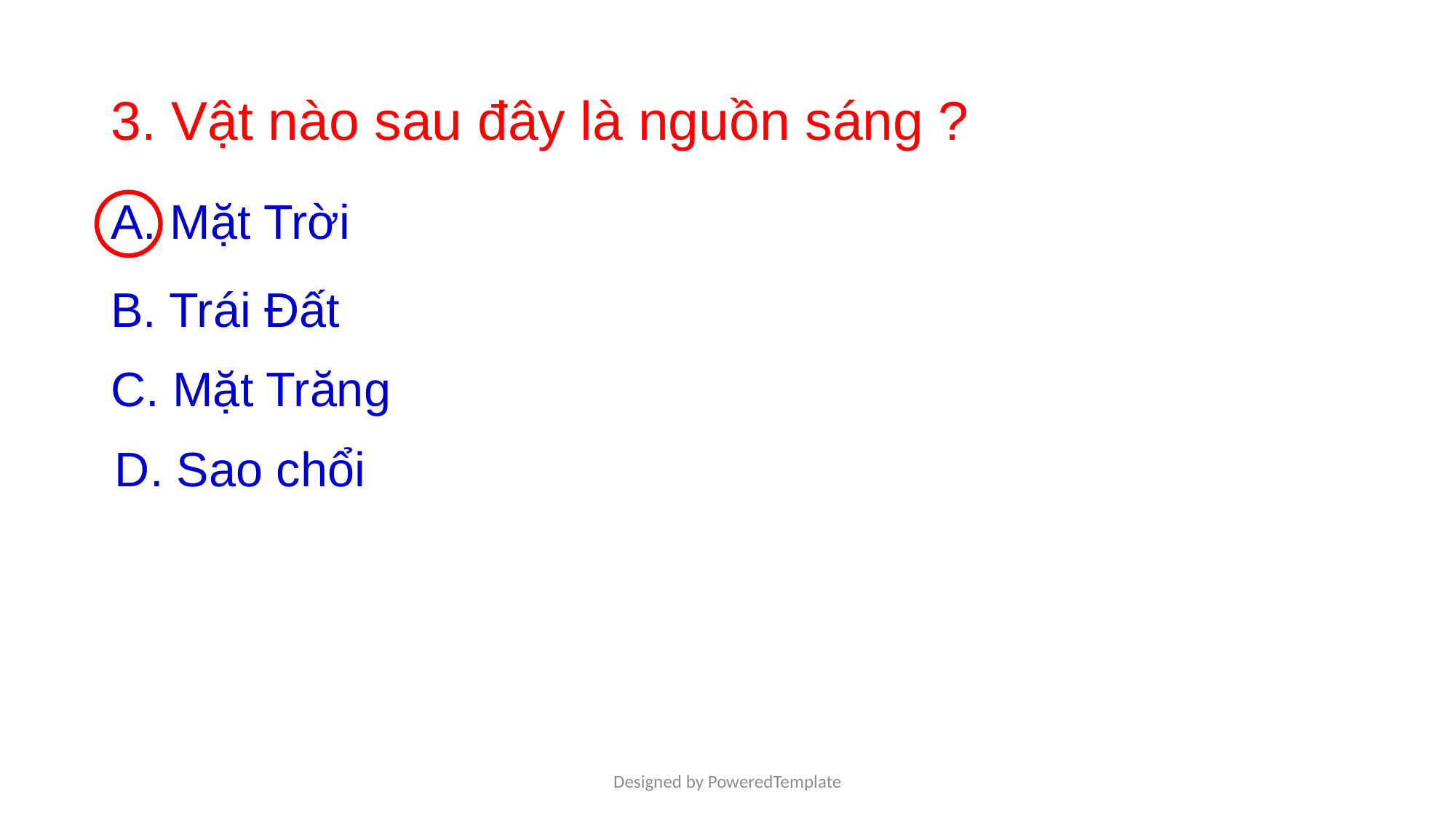

# 3. Vật nào sau đây là nguồn sáng ?

A. Mặt Trời
B. Trái Đất
C. Mặt Trăng
D. Sao chổi
Designed by PoweredTemplate